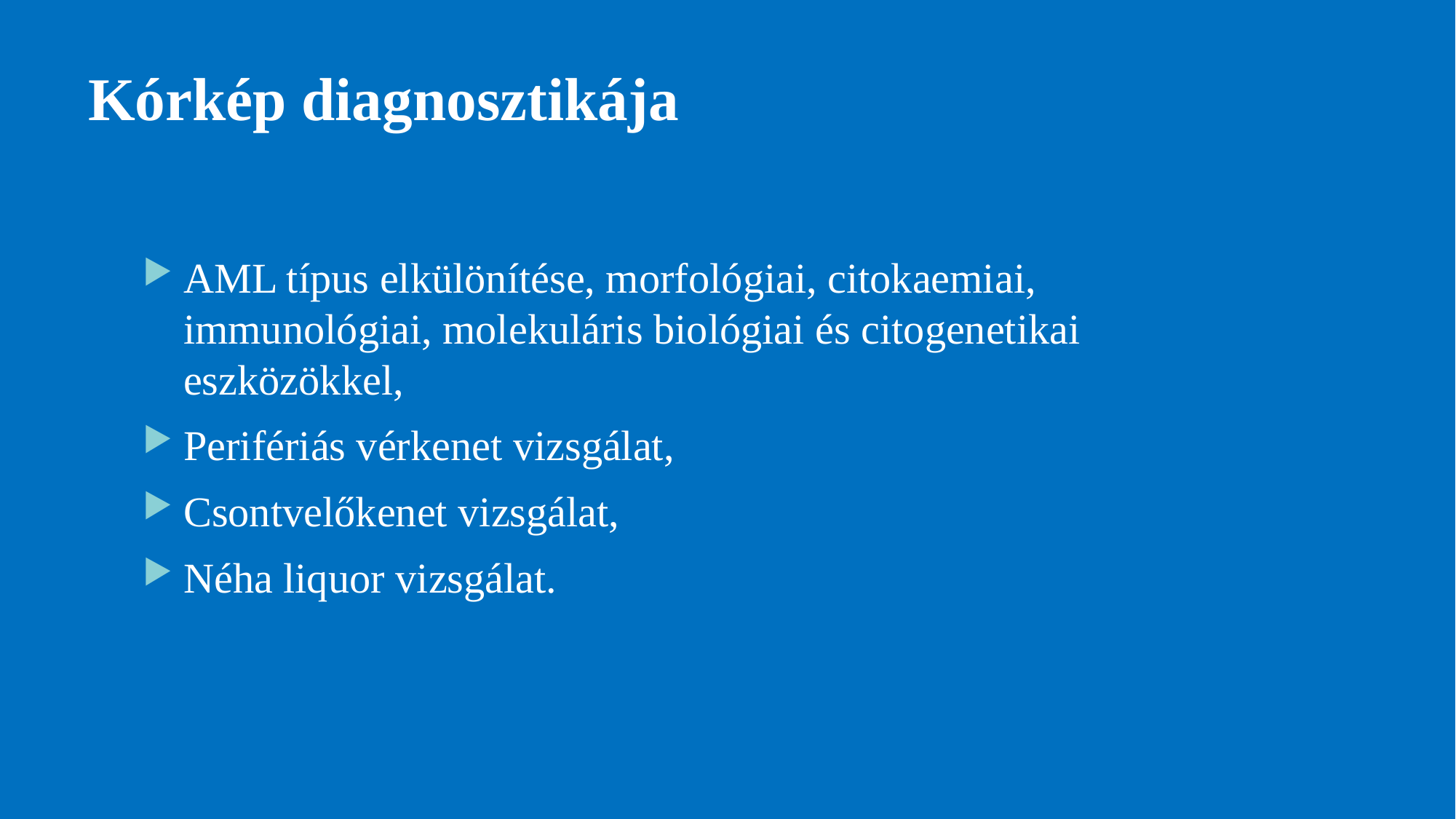

# Kórkép diagnosztikája
AML típus elkülönítése, morfológiai, citokaemiai, immunológiai, molekuláris biológiai és citogenetikai eszközökkel,
Perifériás vérkenet vizsgálat,
Csontvelőkenet vizsgálat,
Néha liquor vizsgálat.